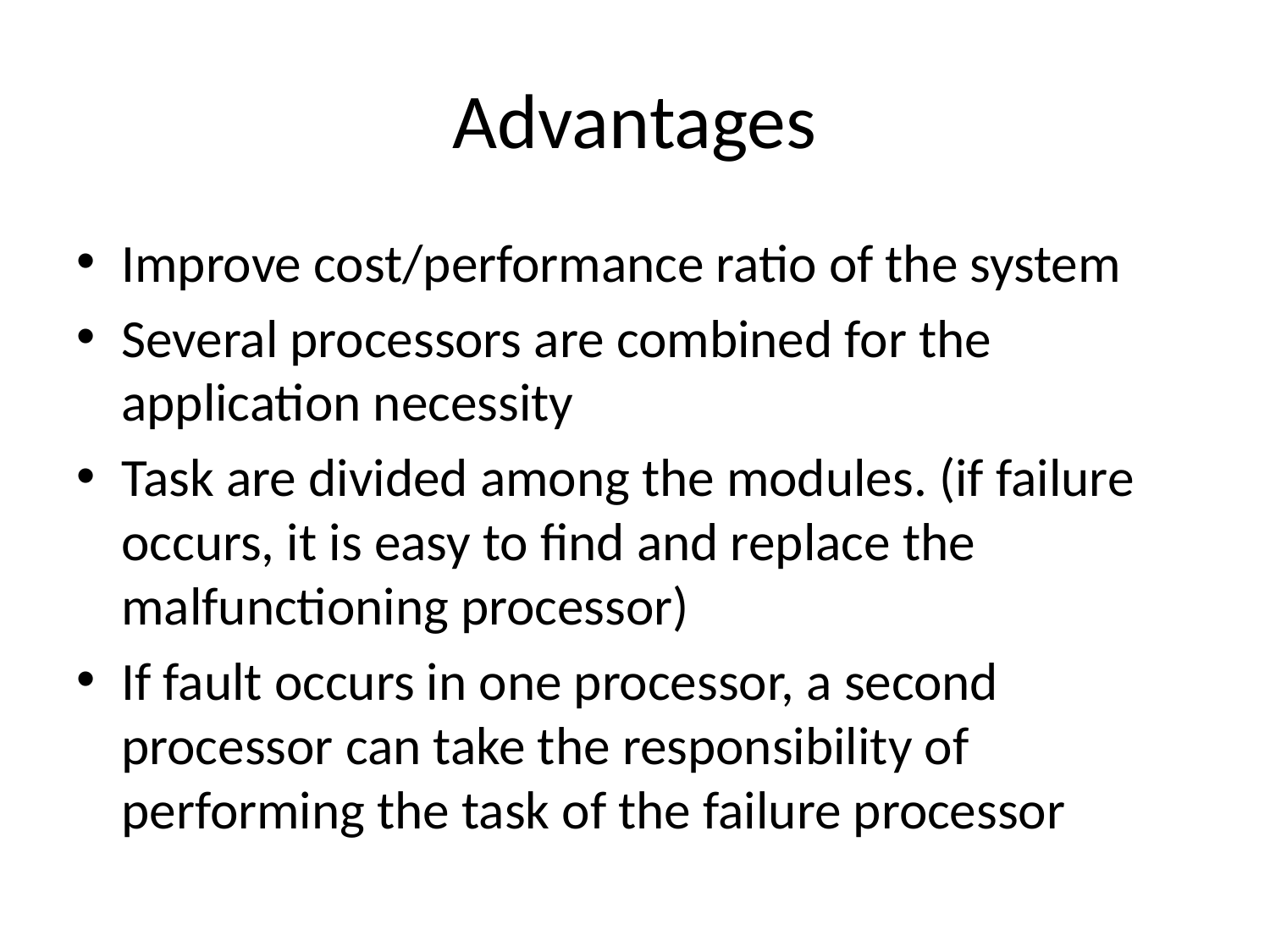

# Advantages
Improve cost/performance ratio of the system
Several processors are combined for the application necessity
Task are divided among the modules. (if failure occurs, it is easy to find and replace the malfunctioning processor)
If fault occurs in one processor, a second processor can take the responsibility of performing the task of the failure processor